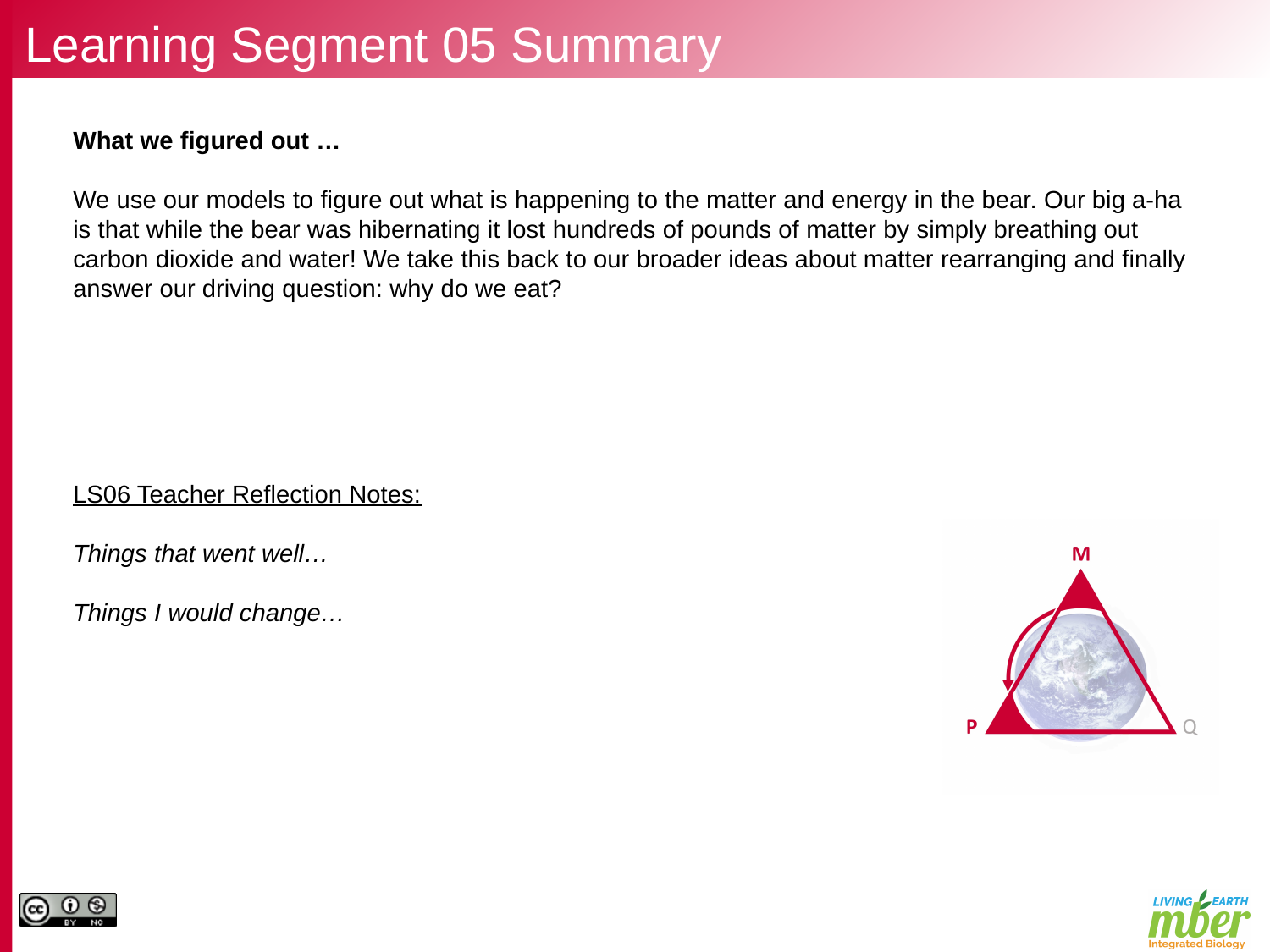

# Learning Segment 05 Summary
What we figured out …

We use our models to figure out what is happening to the matter and energy in the bear. Our big a-ha is that while the bear was hibernating it lost hundreds of pounds of matter by simply breathing out carbon dioxide and water! We take this back to our broader ideas about matter rearranging and finally answer our driving question: why do we eat?

LS06 Teacher Reflection Notes:

Things that went well…

Things I would change…